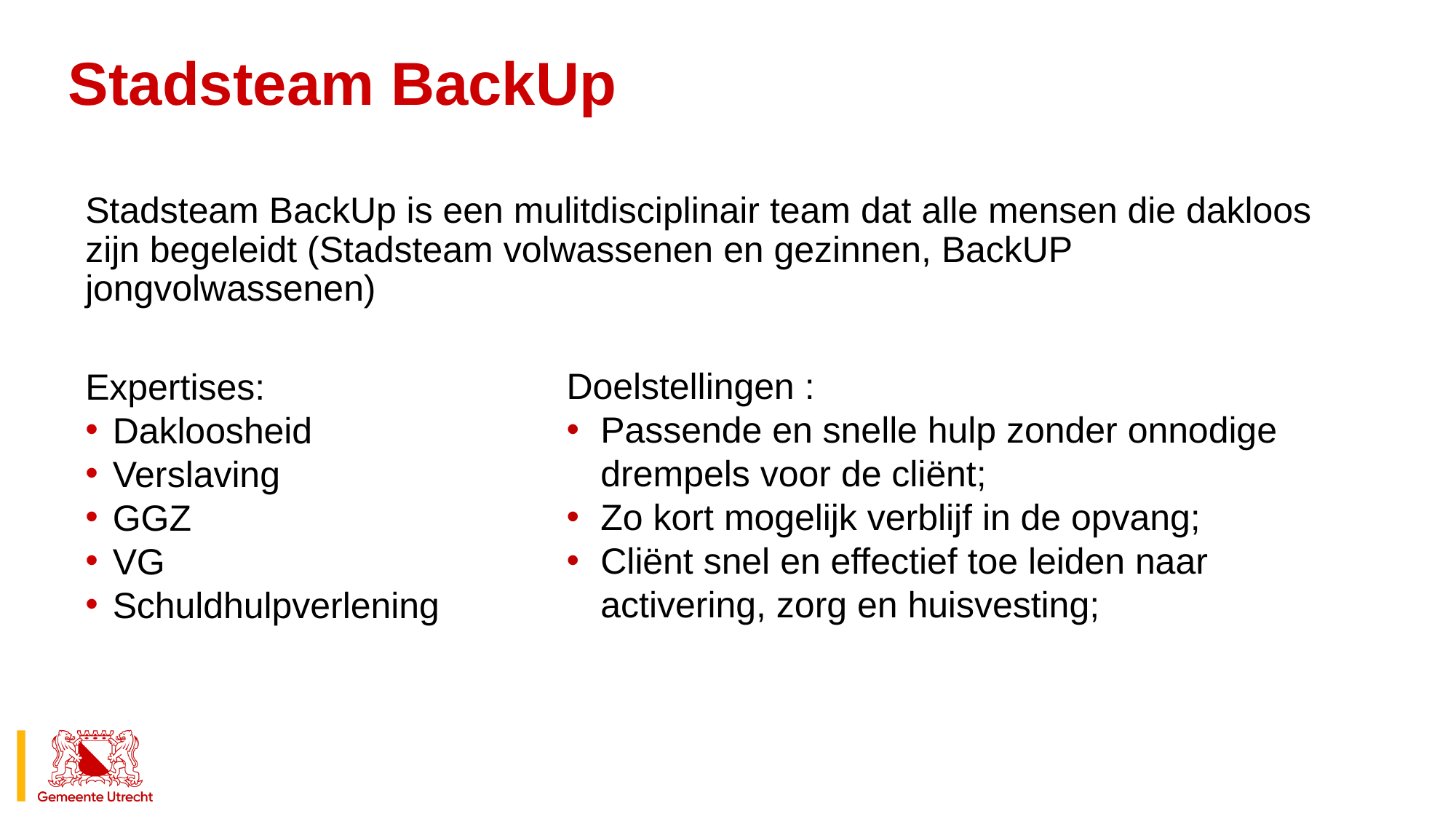

# Stadsteam BackUp
Stadsteam BackUp is een mulitdisciplinair team dat alle mensen die dakloos zijn begeleidt (Stadsteam volwassenen en gezinnen, BackUP jongvolwassenen)

Expertises:
Dakloosheid
Verslaving
GGZ
VG
Schuldhulpverlening

Doelstellingen :
Passende en snelle hulp zonder onnodige drempels voor de cliënt;
Zo kort mogelijk verblijf in de opvang;
Cliënt snel en effectief toe leiden naar activering, zorg en huisvesting;